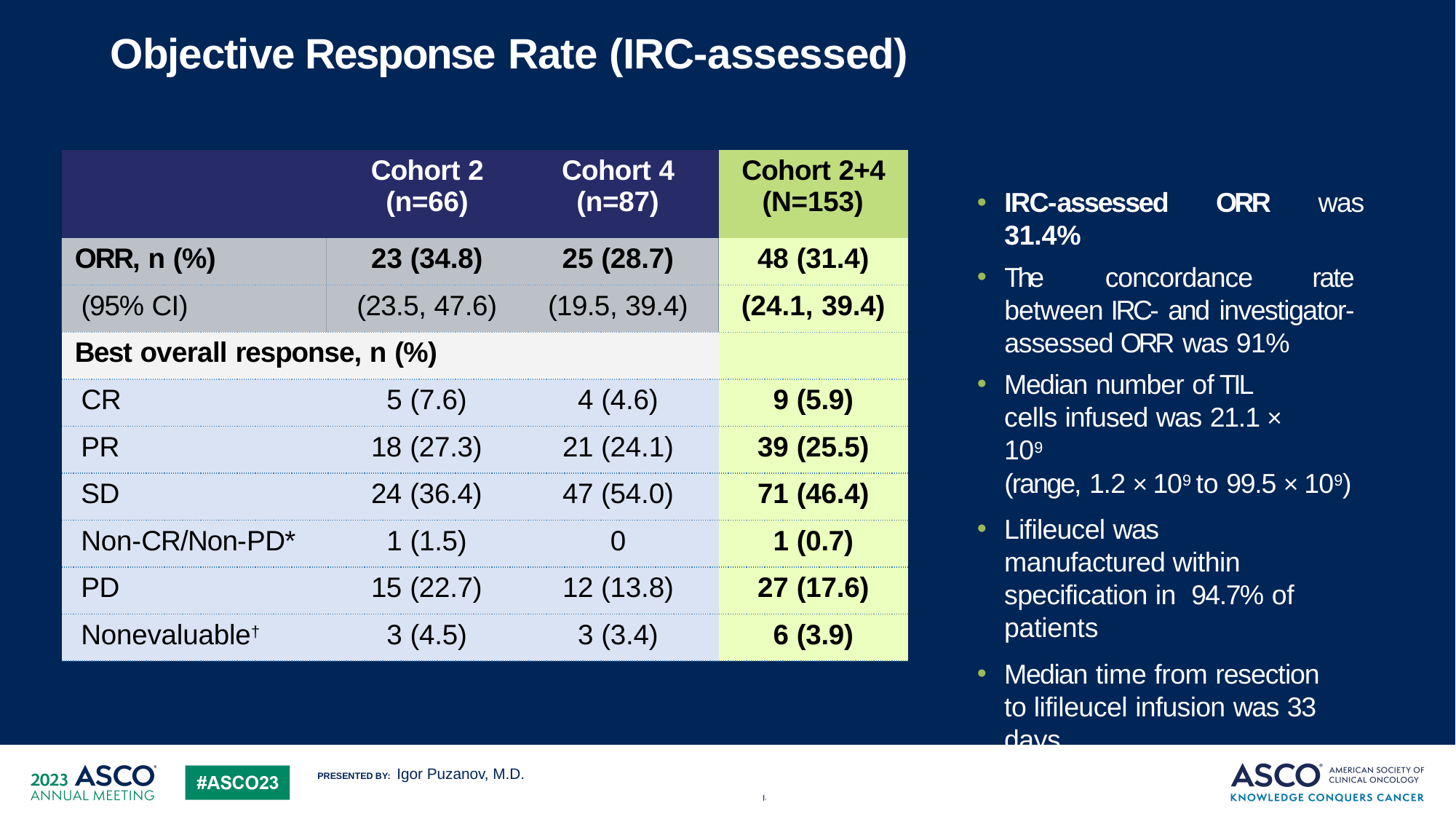

Objective Response Rate (IRC-assessed)
|  | Cohort 2 (n=66) | Cohort 4 (n=87) | Cohort 2+4 (N=153) |
| --- | --- | --- | --- |
| ORR, n (%) | 23 (34.8) | 25 (28.7) | 48 (31.4) |
| (95% CI) | (23.5, 47.6) | (19.5, 39.4) | (24.1, 39.4) |
| Best overall response, n (%) |  |  |  |
| CR | 5 (7.6) | 4 (4.6) | 9 (5.9) |
| PR | 18 (27.3) | 21 (24.1) | 39 (25.5) |
| SD | 24 (36.4) | 47 (54.0) | 71 (46.4) |
| Non-CR/Non-PD\* | 1 (1.5) | 0 | 1 (0.7) |
| PD | 15 (22.7) | 12 (13.8) | 27 (17.6) |
| Nonevaluable† | 3 (4.5) | 3 (3.4) | 6 (3.9) |
IRC-assessed ORR was 31.4%
The concordance rate between IRC- and investigator-assessed ORR was 91%
Median number of TIL cells infused was 21.1 × 109
(range, 1.2 × 109 to 99.5 × 109)
Lifileucel was manufactured within specification in 94.7% of patients
Median time from resection to lifileucel infusion was 33 days
Igor Puzanov, M.D.